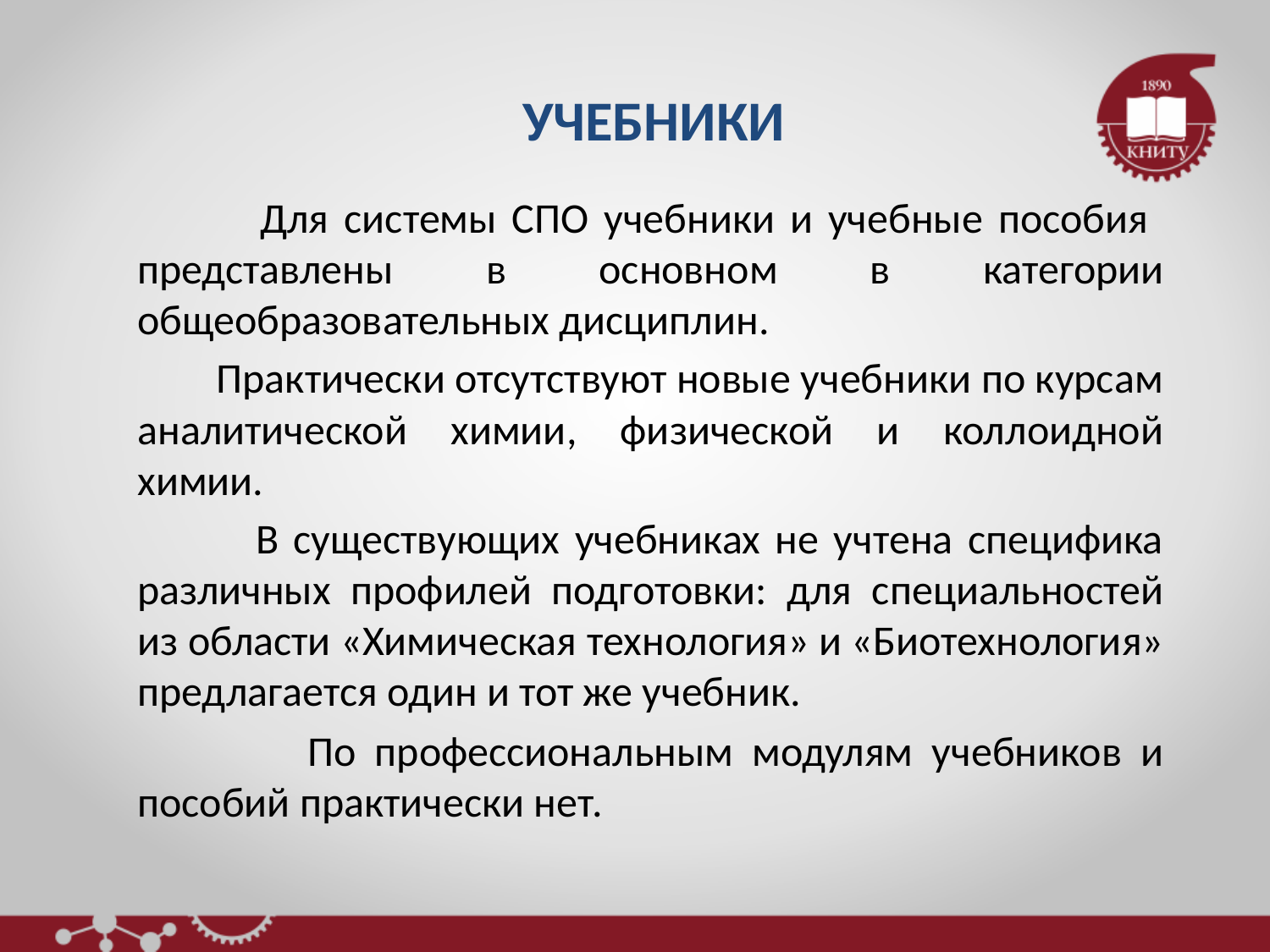

# УЧЕБНИКИ
        Для системы СПО учебники и учебные пособия  представлены в основном в категории общеобразовательных дисциплин.
        Практически отсутствуют новые учебники по курсам аналитической химии, физической и коллоидной химии.
        В существующих учебниках не учтена специфика различных профилей подготовки: для специальностей из области «Химическая технология» и «Биотехнология» предлагается один и тот же учебник.
         По профессиональным модулям учебников и пособий практически нет.